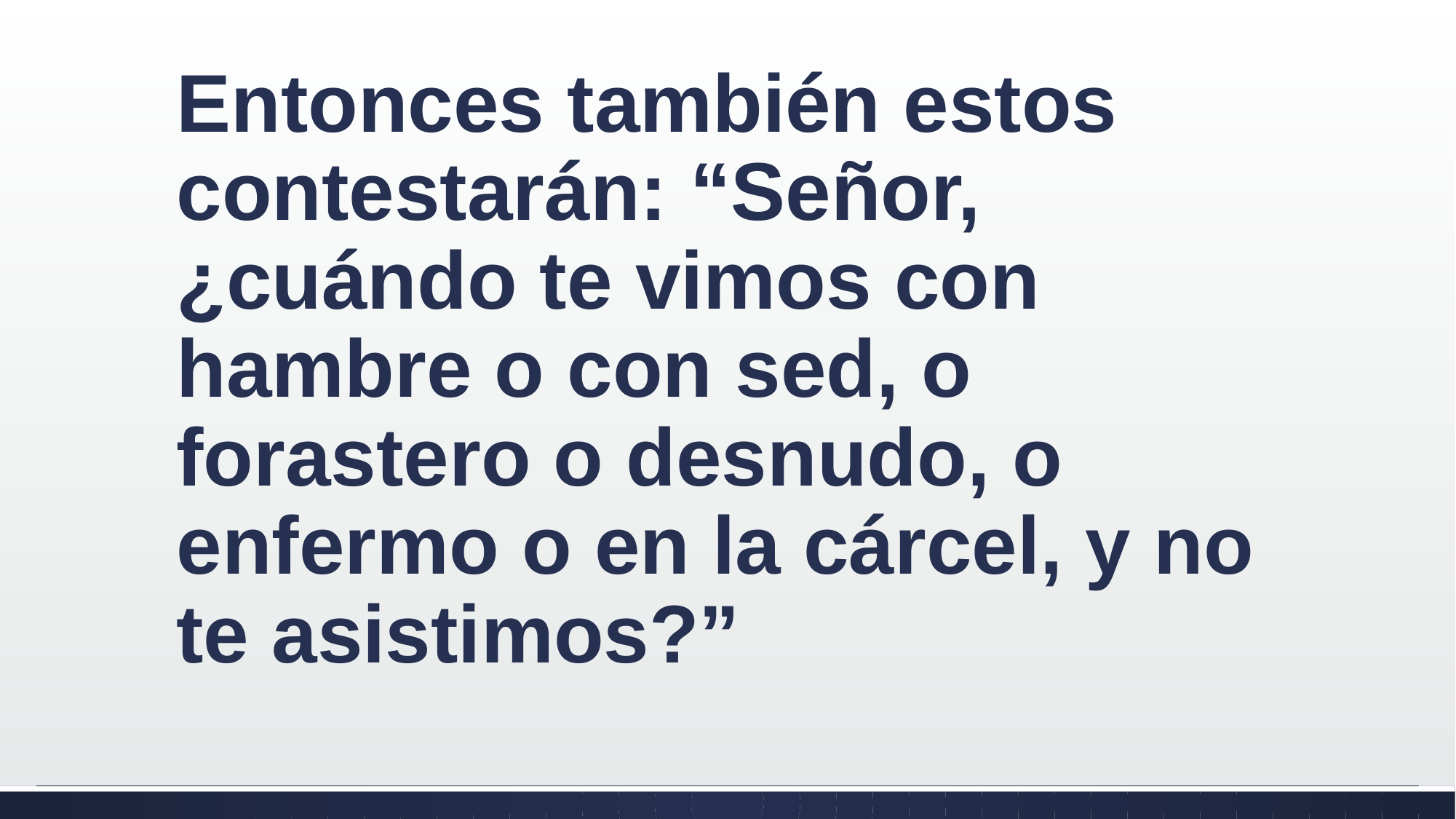

#
Entonces también estos contestarán: “Señor, ¿cuándo te vimos con hambre o con sed, o forastero o desnudo, o enfermo o en la cárcel, y no te asistimos?”